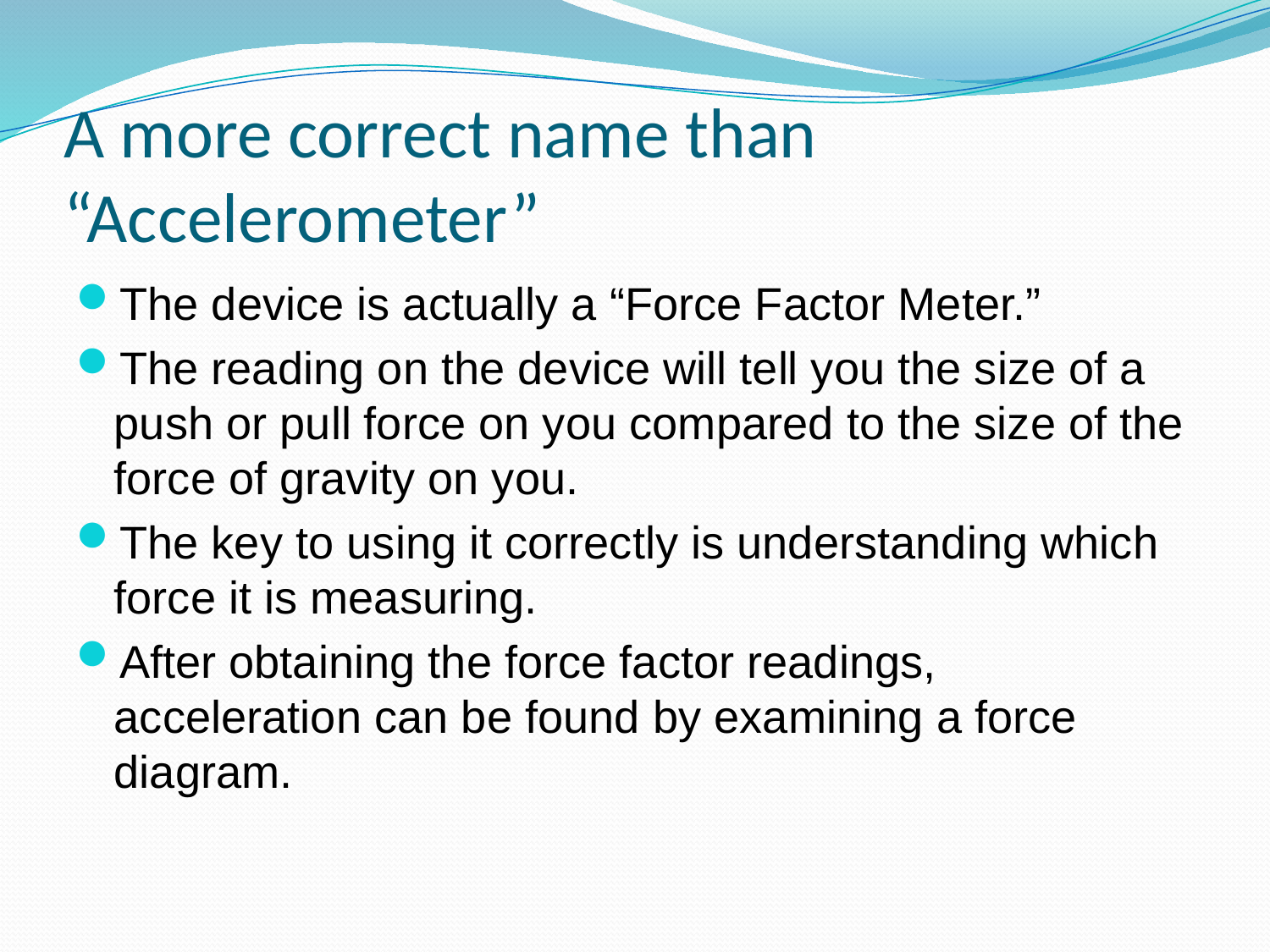

# A more correct name than “Accelerometer”
The device is actually a “Force Factor Meter.”
The reading on the device will tell you the size of a push or pull force on you compared to the size of the force of gravity on you.
The key to using it correctly is understanding which force it is measuring.
After obtaining the force factor readings, acceleration can be found by examining a force diagram.